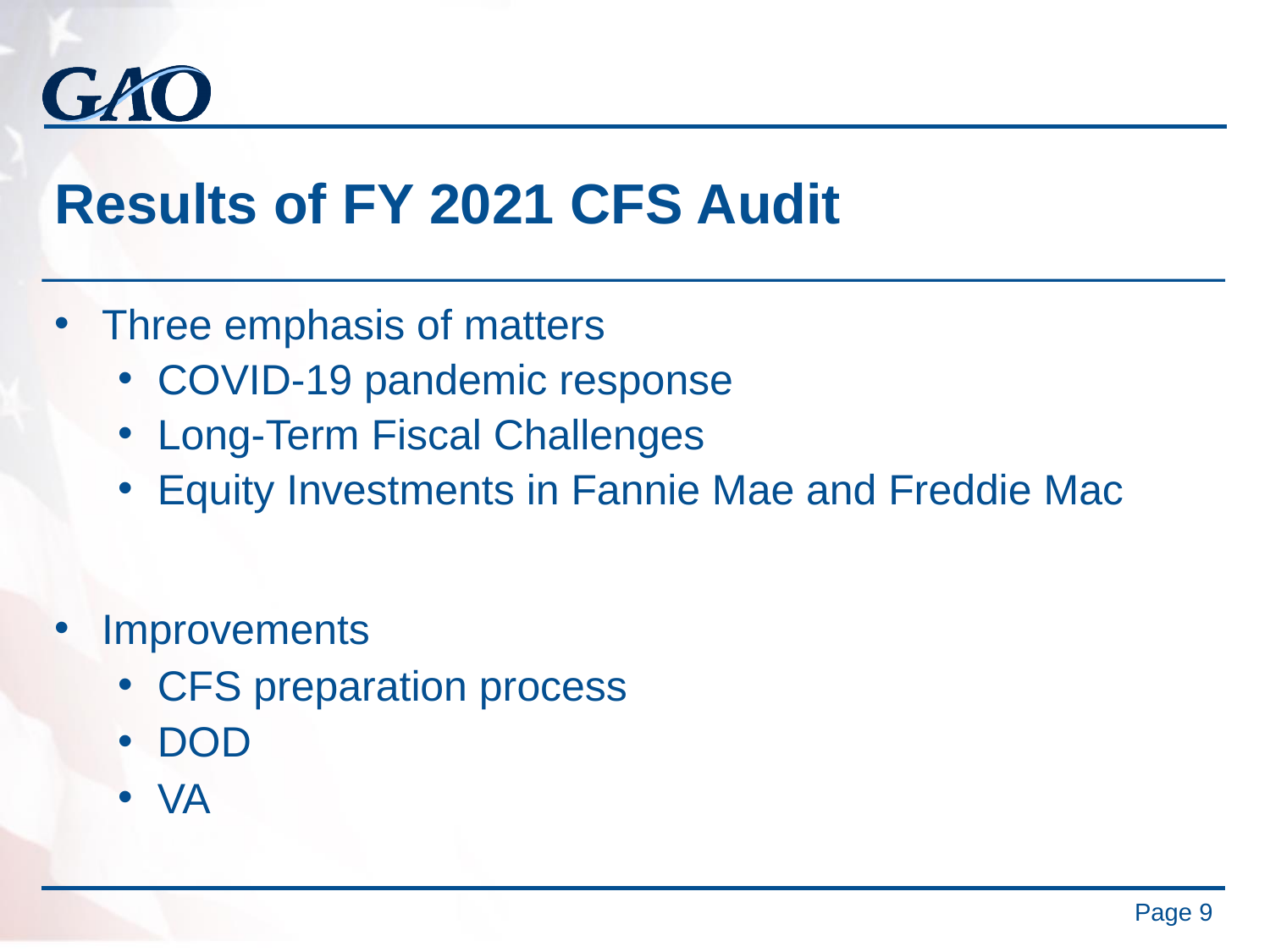

# Results of FY 2021 CFS Audit
Three emphasis of matters
COVID-19 pandemic response
Long-Term Fiscal Challenges
Equity Investments in Fannie Mae and Freddie Mac

Improvements
CFS preparation process
DOD
VA

Page 9